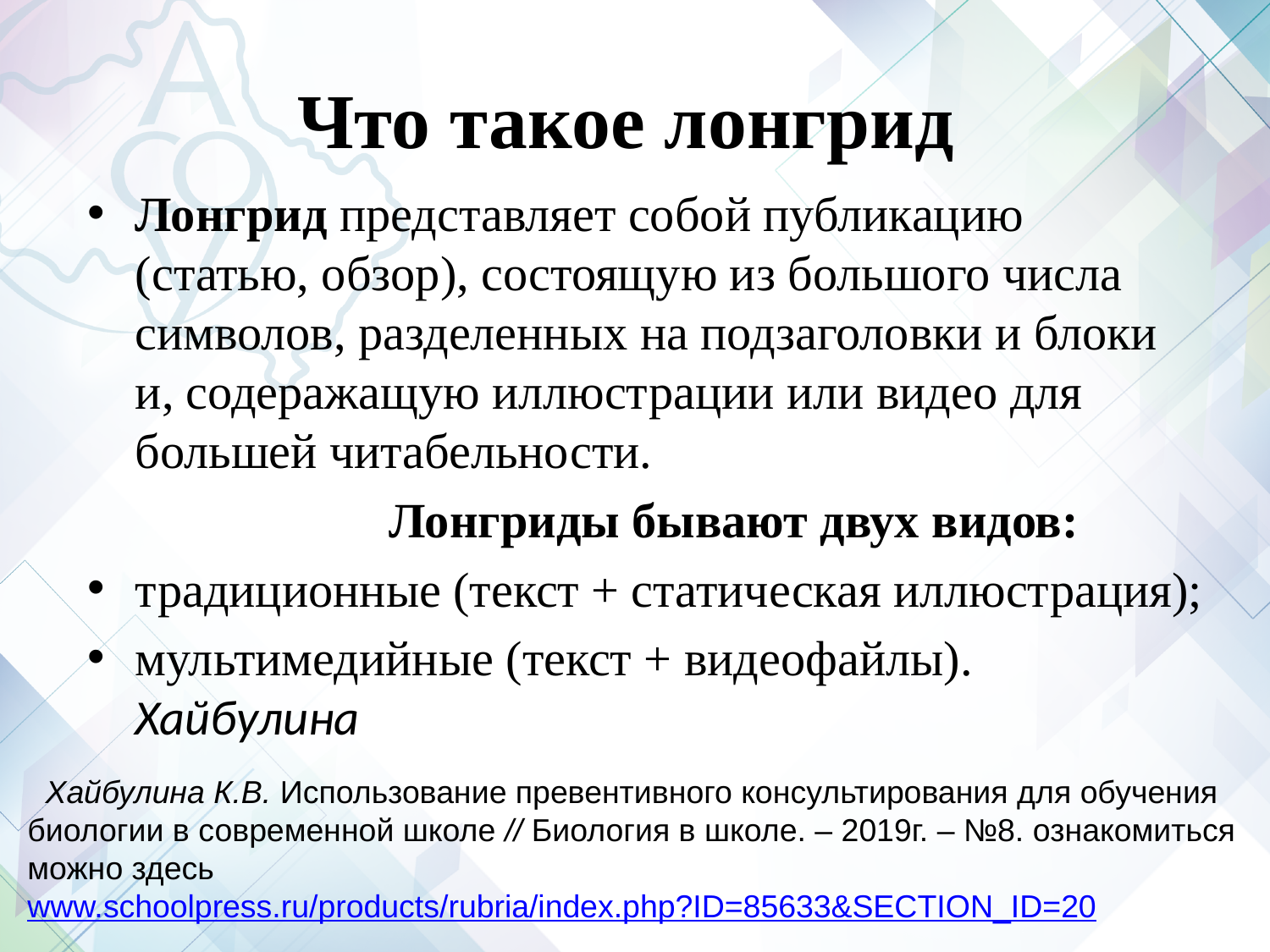

# Что такое лонгрид
Лонгрид представляет собой публикацию (статью, обзор), состоящую из большого числа символов, разделенных на подзаголовки и блоки и, содеражащую иллюстрации или видео для большей читабельности.
			Лонгриды бывают двух видов:
традиционные (текст + статическая иллюстрация);
мультимедийные (текст + видеофайлы). Хайбулина

  Хайбулина К.В. Использование превентивного консультирования для обучения биологии в современной школе // Биология в школе. – 2019г. – №8. ознакомиться можно здесь www.schoolpress.ru/products/rubria/index.php?ID=85633&SECTION_ID=20